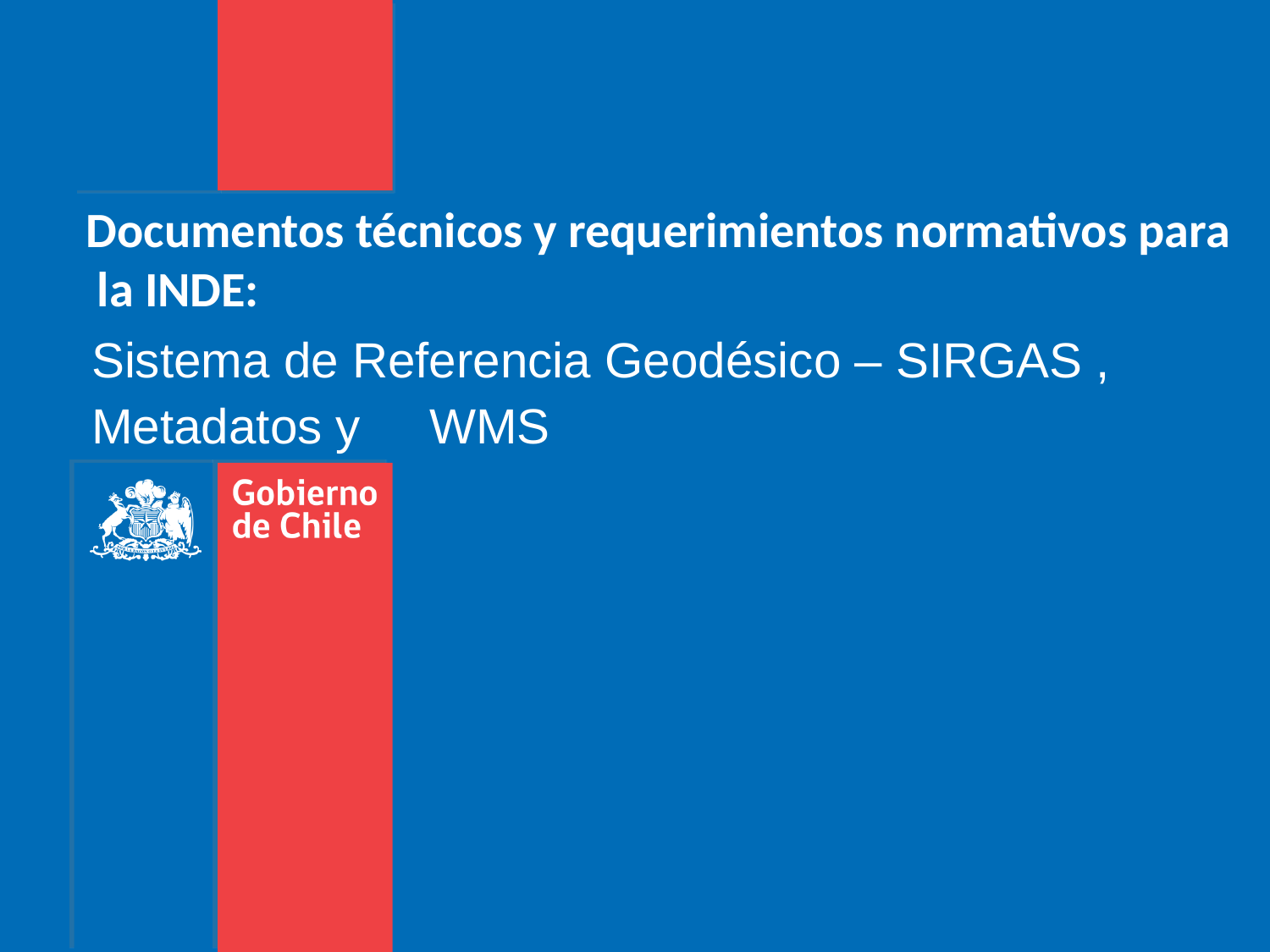

# Documentos técnicos y requerimientos normativos para la INDE:
Sistema de Referencia Geodésico – SIRGAS , Metadatos y     WMS